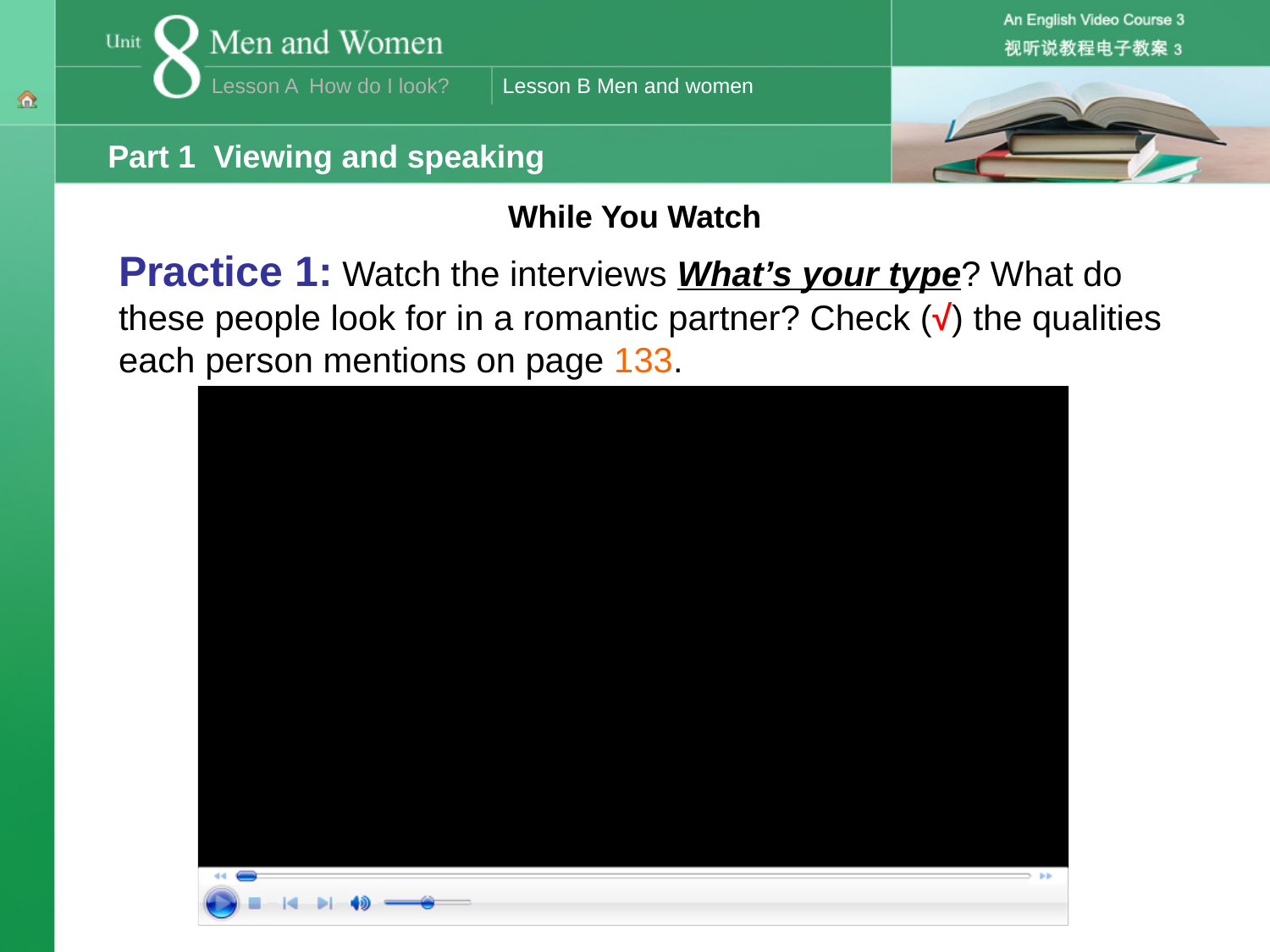

Lesson A  How do I look?
Lesson B Men and women

Part 1  Viewing and speaking
While You Watch
Practice 1: Watch the interviews What’s your type? What do these people look for in a romantic partner? Check (√) the qualities each person mentions on page 133.